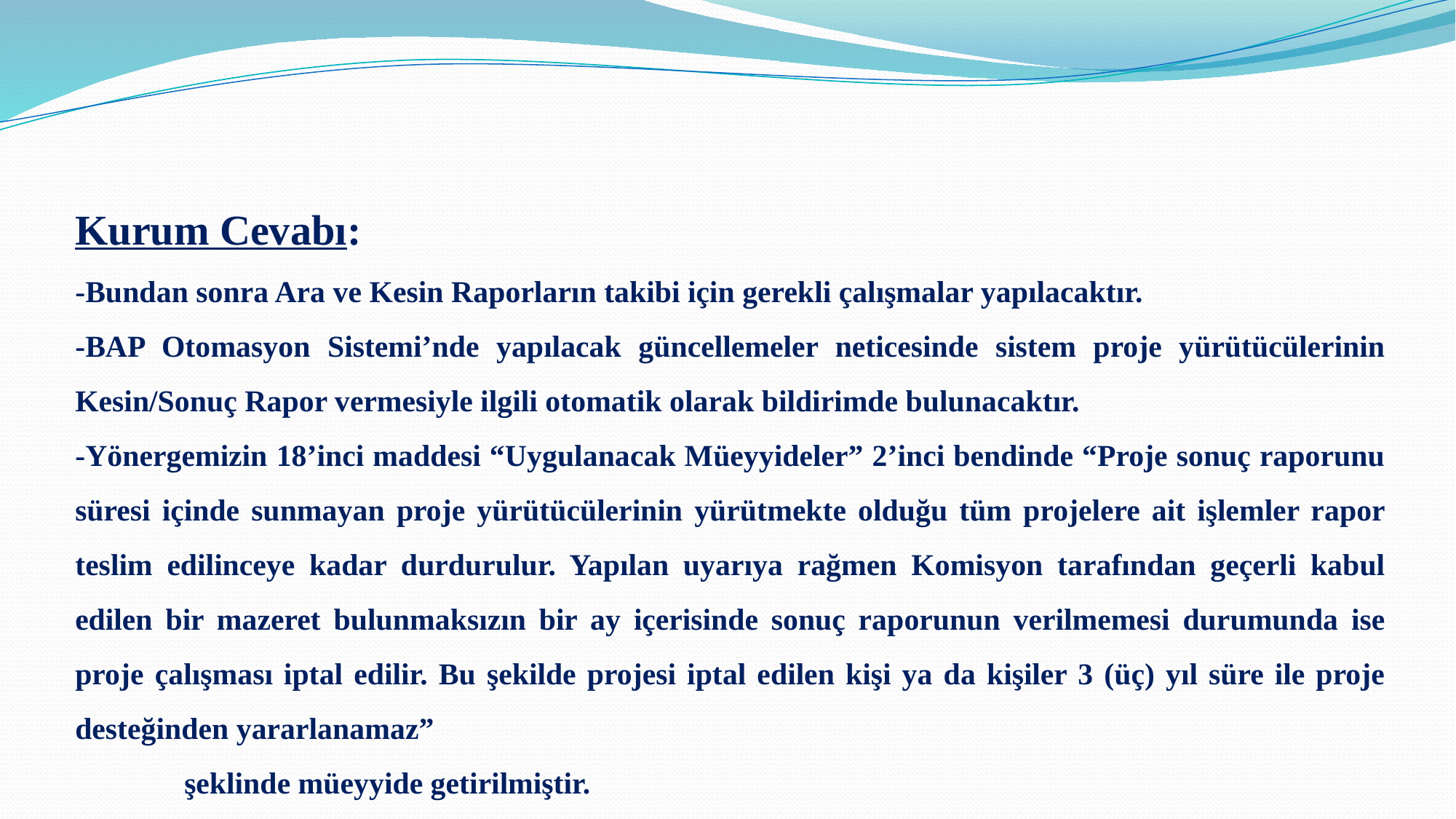

Kurum Cevabı:
-Bundan sonra Ara ve Kesin Raporların takibi için gerekli çalışmalar yapılacaktır.
-BAP Otomasyon Sistemi’nde yapılacak güncellemeler neticesinde sistem proje yürütücülerinin Kesin/Sonuç Rapor vermesiyle ilgili otomatik olarak bildirimde bulunacaktır.
-Yönergemizin 18’inci maddesi “Uygulanacak Müeyyideler” 2’inci bendinde “Proje sonuç raporunu süresi içinde sunmayan proje yürütücülerinin yürütmekte olduğu tüm projelere ait işlemler rapor teslim edilinceye kadar durdurulur. Yapılan uyarıya rağmen Komisyon tarafından geçerli kabul edilen bir mazeret bulunmaksızın bir ay içerisinde sonuç raporunun verilmemesi durumunda ise proje çalışması iptal edilir. Bu şekilde projesi iptal edilen kişi ya da kişiler 3 (üç) yıl süre ile proje desteğinden yararlanamaz”
	şeklinde müeyyide getirilmiştir.